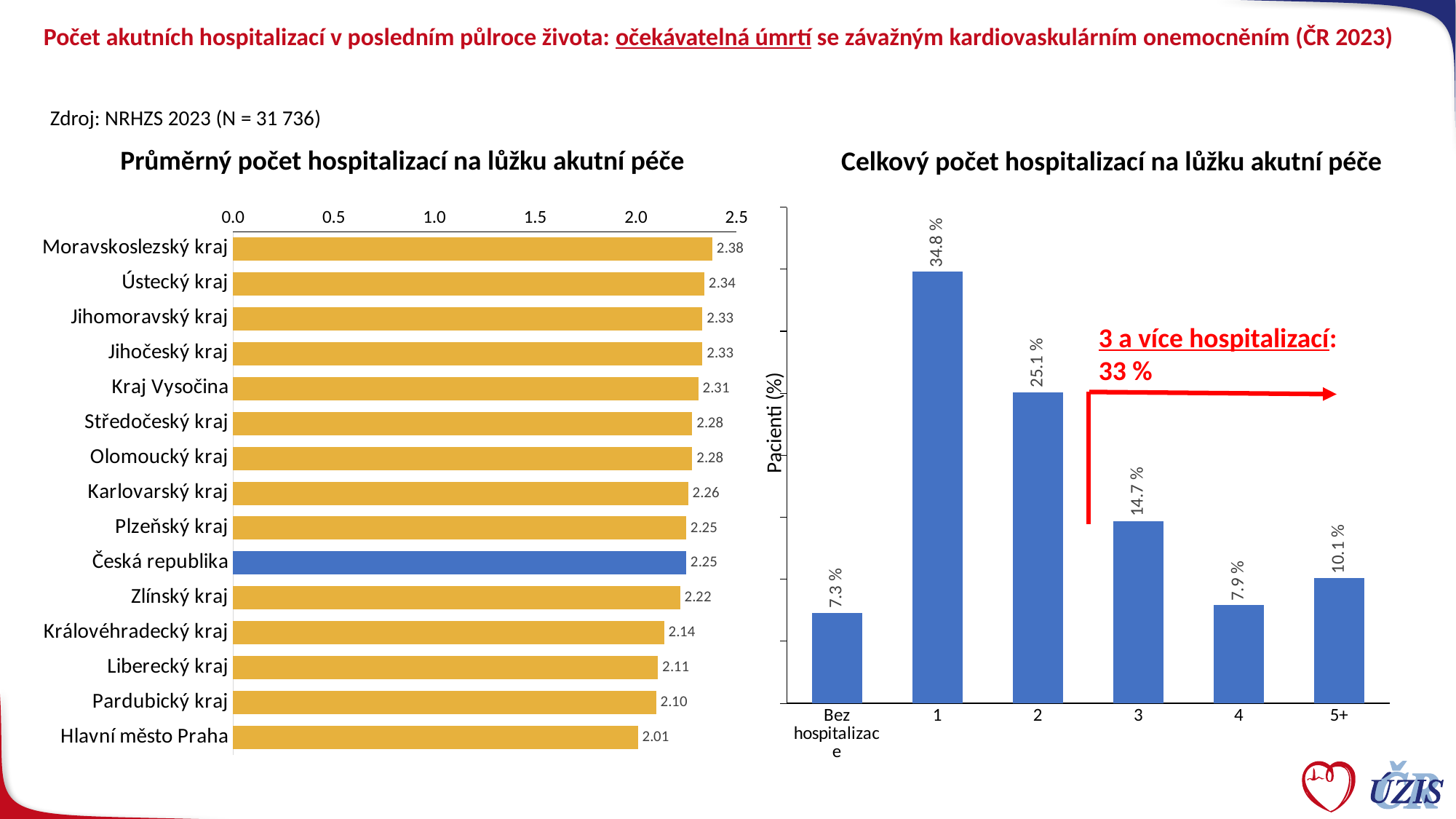

# Počet akutních hospitalizací v posledním půlroce života: očekávatelná úmrtí se závažným kardiovaskulárním onemocněním (ČR 2023)
Zdroj: NRHZS 2023 (N = 31 736)
Průměrný počet hospitalizací na lůžku akutní péče
Celkový počet hospitalizací na lůžku akutní péče

### Chart

| Category | ČR |
|---|---|
| Bez hospitalizace | 0.073 |
| 1 | 0.348 |
| 2 | 0.251 |
| 3 | 0.147 |
| 4 | 0.079 |
| 5+ | 0.101 |

### Chart

| Category | 2023 |
|---|---|
| Moravskoslezský kraj | 2.38 |
| Ústecký kraj | 2.34 |
| Jihomoravský kraj | 2.33 |
| Jihočeský kraj | 2.33 |
| Kraj Vysočina | 2.31 |
| Středočeský kraj | 2.28 |
| Olomoucký kraj | 2.28 |
| Karlovarský kraj | 2.26 |
| Plzeňský kraj | 2.25 |
| Česká republika | 2.25 |
| Zlínský kraj | 2.22 |
| Královéhradecký kraj | 2.14 |
| Liberecký kraj | 2.11 |
| Pardubický kraj | 2.1 |
| Hlavní město Praha | 2.01 |
3 a více hospitalizací:
33 %
Pacienti (%)